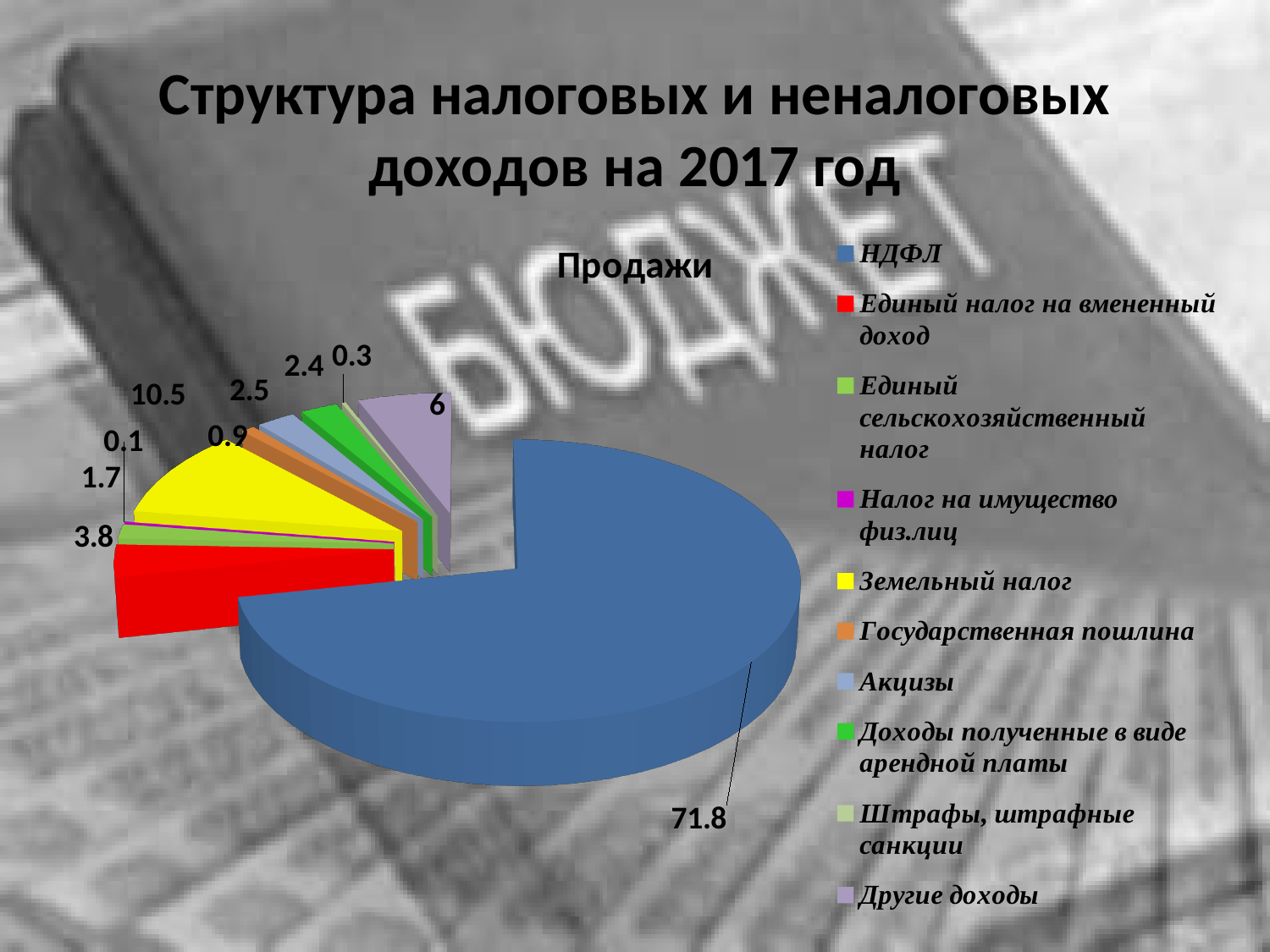

# Структура налоговых и неналоговых доходов на 2017 год

[unsupported chart]